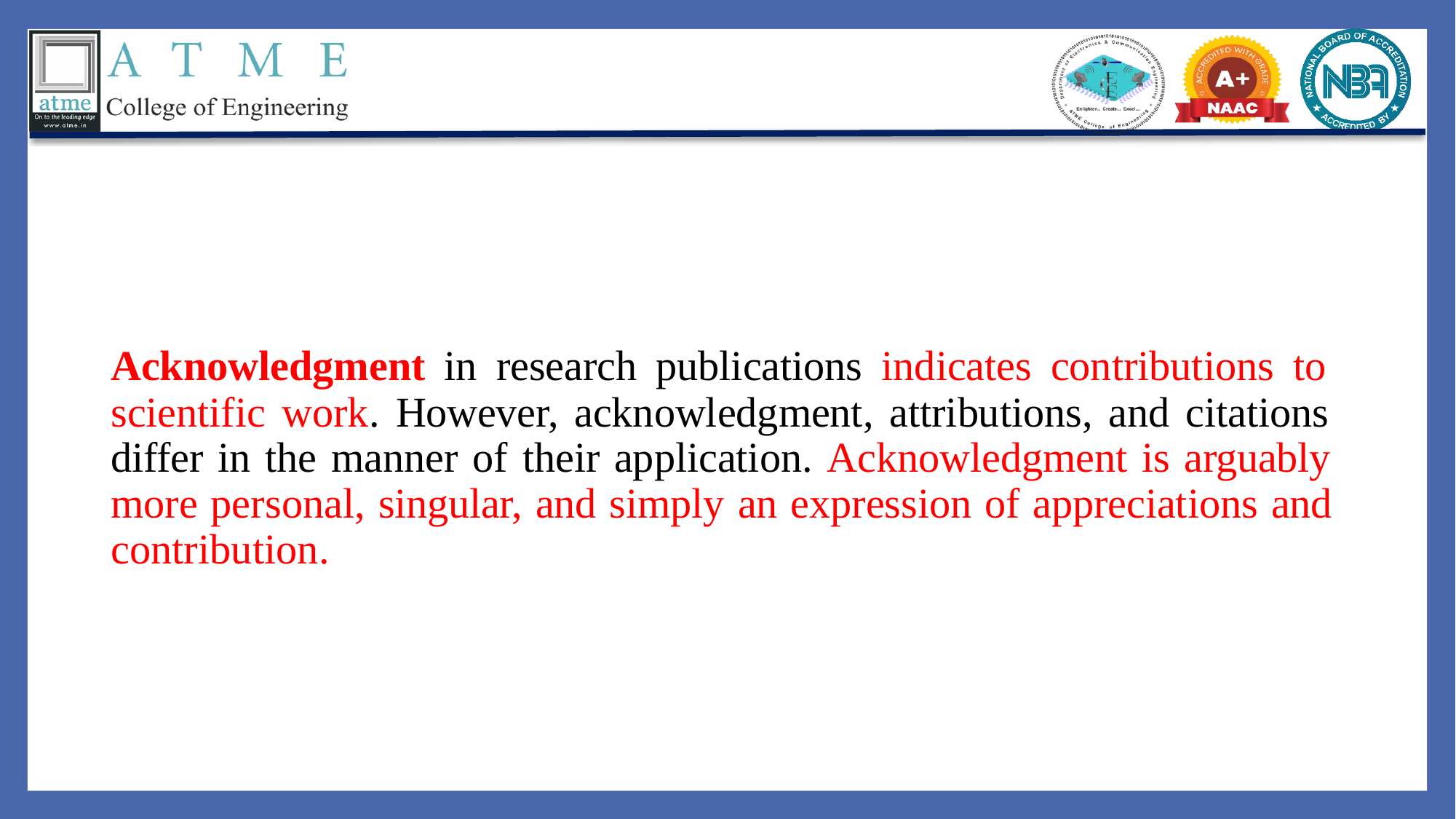

Acknowledgment in research publications indicates contributions to  scientific work. However, acknowledgment, attributions, and citations  differ in the manner of their application. Acknowledgment is arguably  more personal, singular, and simply an expression of appreciations and  contribution.